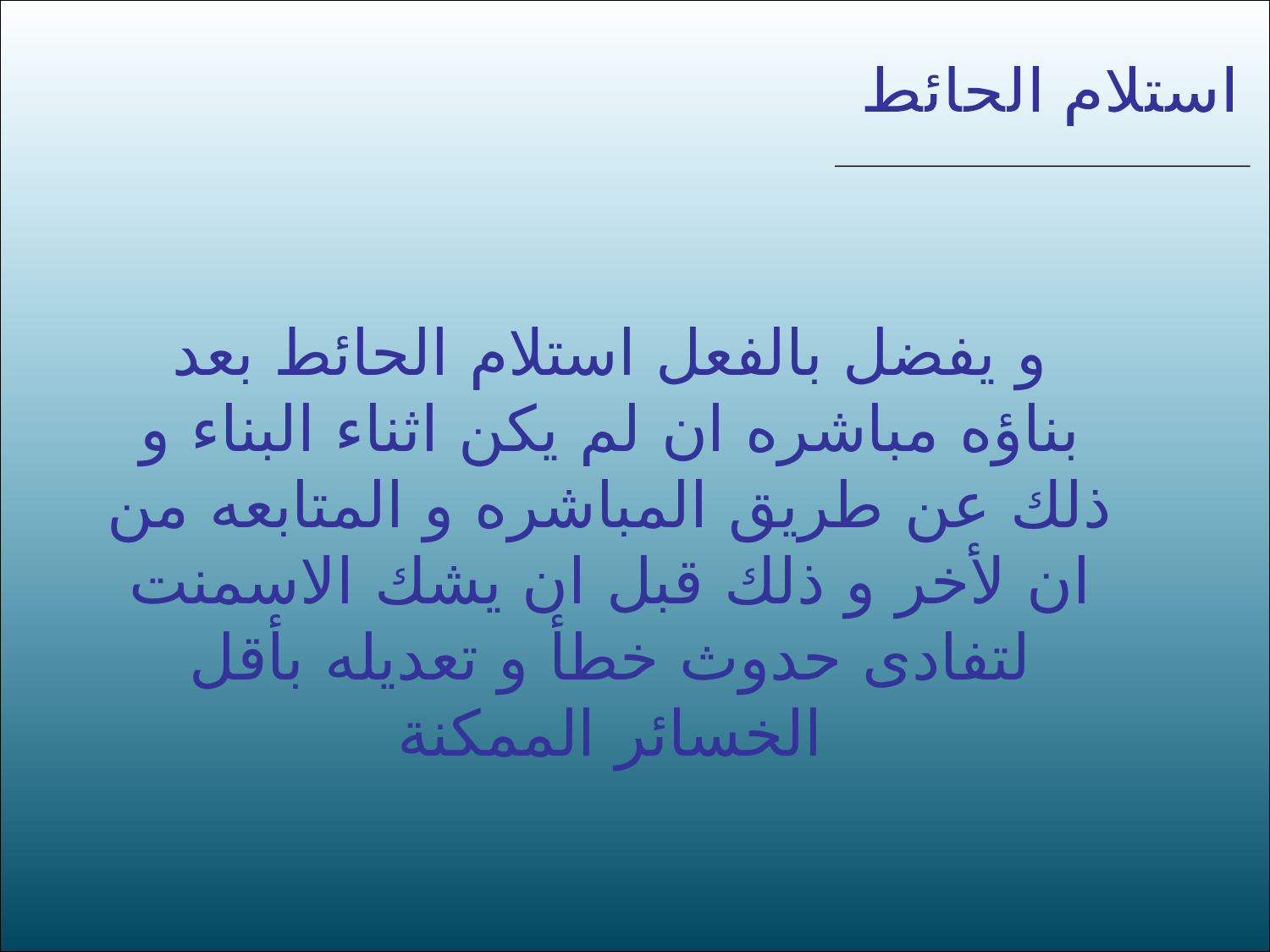

استلام الحائط

و يفضل بالفعل استلام الحائط بعد بناؤه مباشره ان لم يكن اثناء البناء و ذلك عن طريق المباشره و المتابعه من ان لأخر و ذلك قبل ان يشك الاسمنت لتفادى حدوث خطأ و تعديله بأقل الخسائر الممكنة